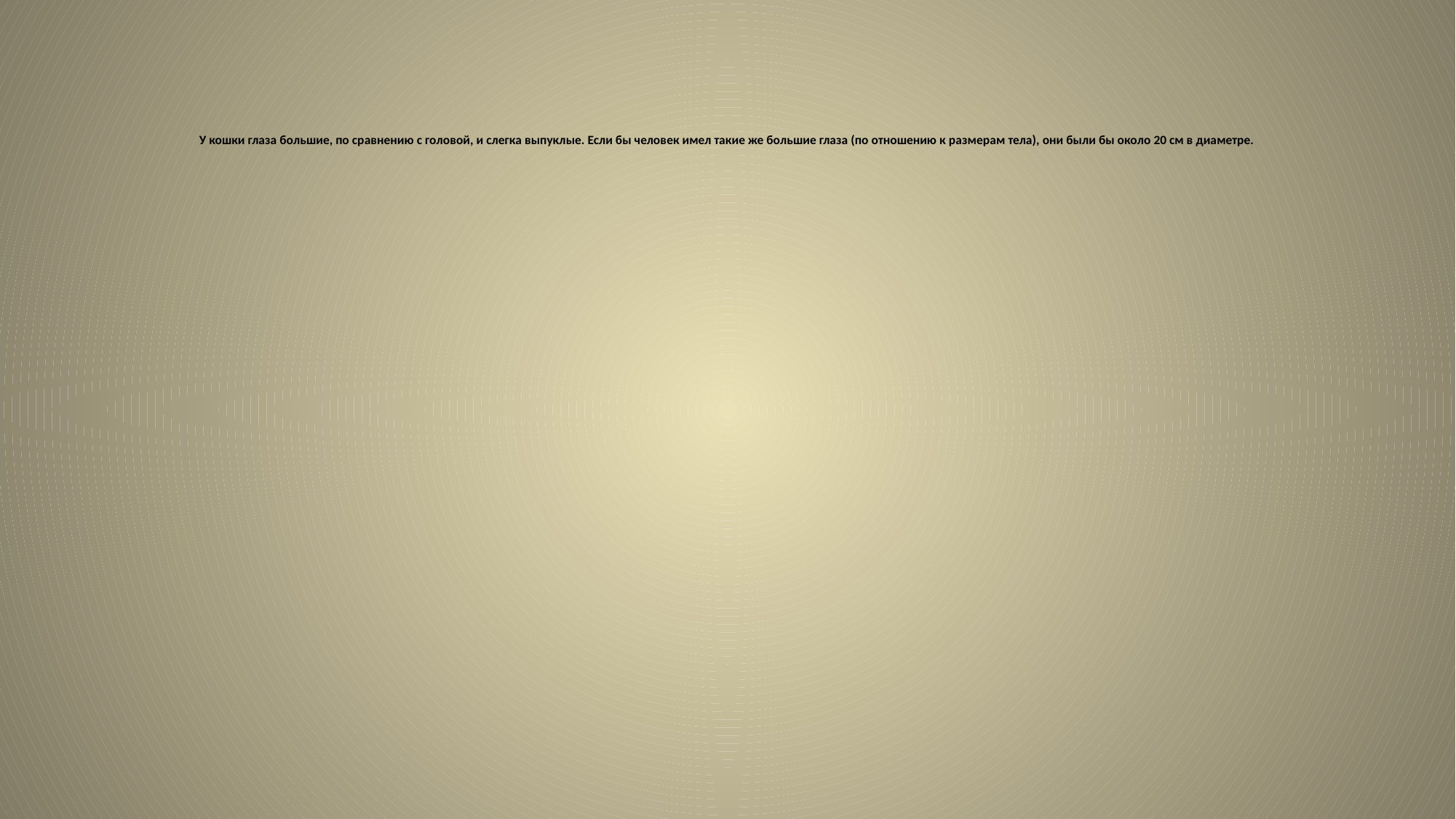

# У кошки глаза большие, по сравнению с головой, и слегка выпуклые. Если бы человек имел такие же большие глаза (по отношению к размерам тела), они были бы около 20 см в диаметре.